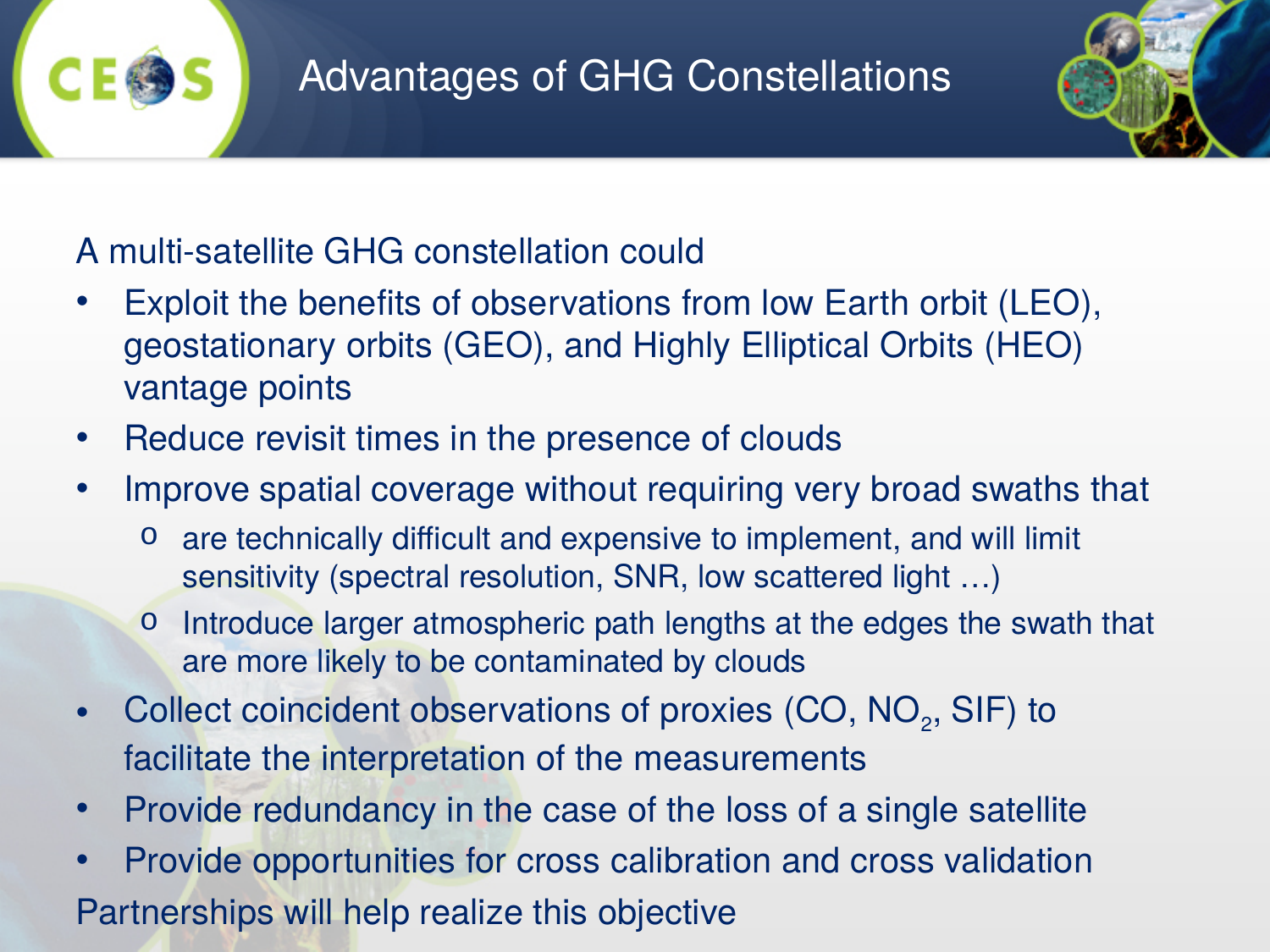

Advantages of GHG Constellations
A multi-satellite GHG constellation could
Exploit the benefits of observations from low Earth orbit (LEO), geostationary orbits (GEO), and Highly Elliptical Orbits (HEO) vantage points
Reduce revisit times in the presence of clouds
Improve spatial coverage without requiring very broad swaths that
are technically difficult and expensive to implement, and will limit sensitivity (spectral resolution, SNR, low scattered light …)
Introduce larger atmospheric path lengths at the edges the swath that are more likely to be contaminated by clouds
Collect coincident observations of proxies (CO, NO2, SIF) to facilitate the interpretation of the measurements
Provide redundancy in the case of the loss of a single satellite
Provide opportunities for cross calibration and cross validation
Partnerships will help realize this objective